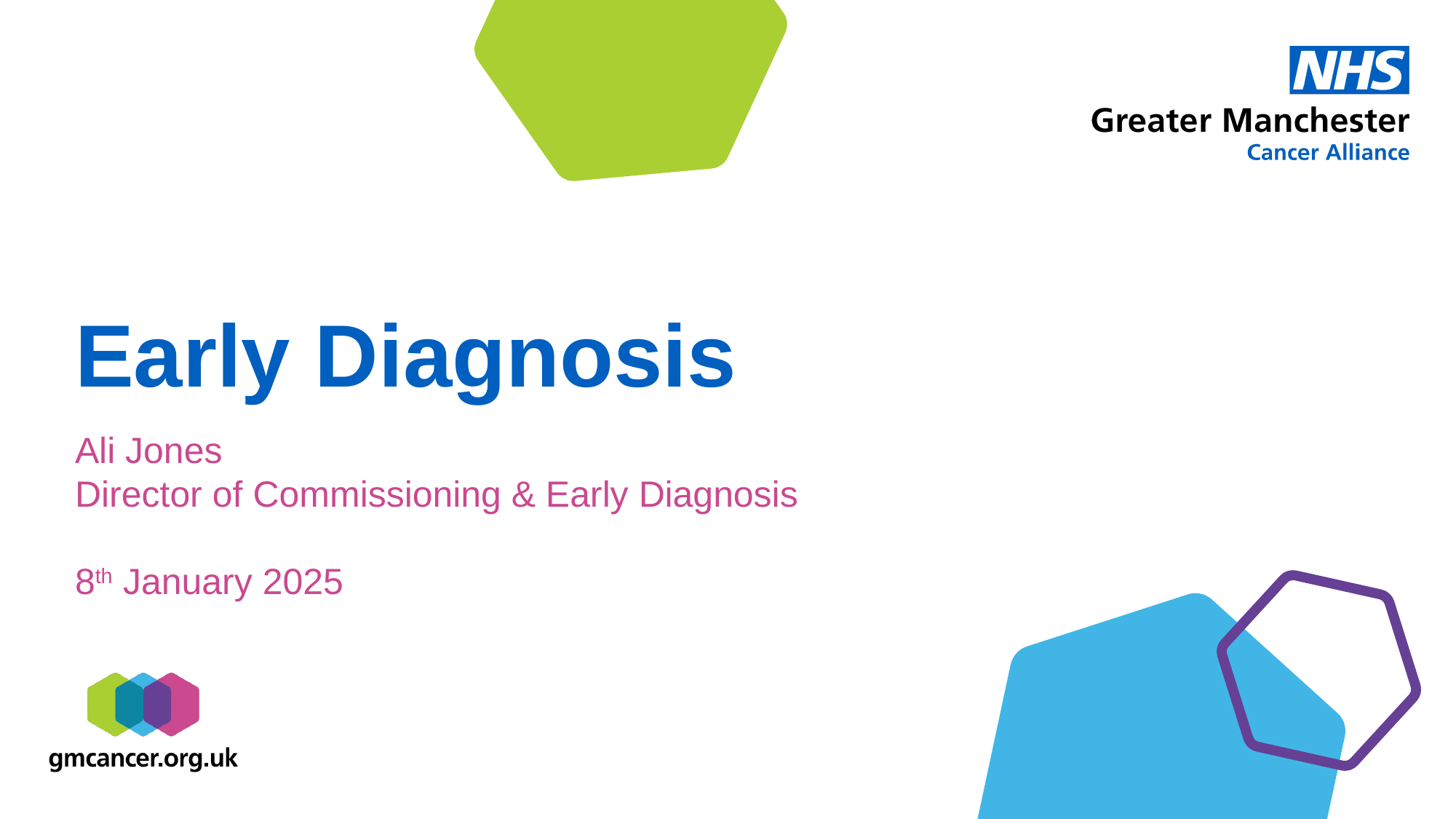

Early Diagnosis
Ali Jones
Director of Commissioning & Early Diagnosis

8th January 2025